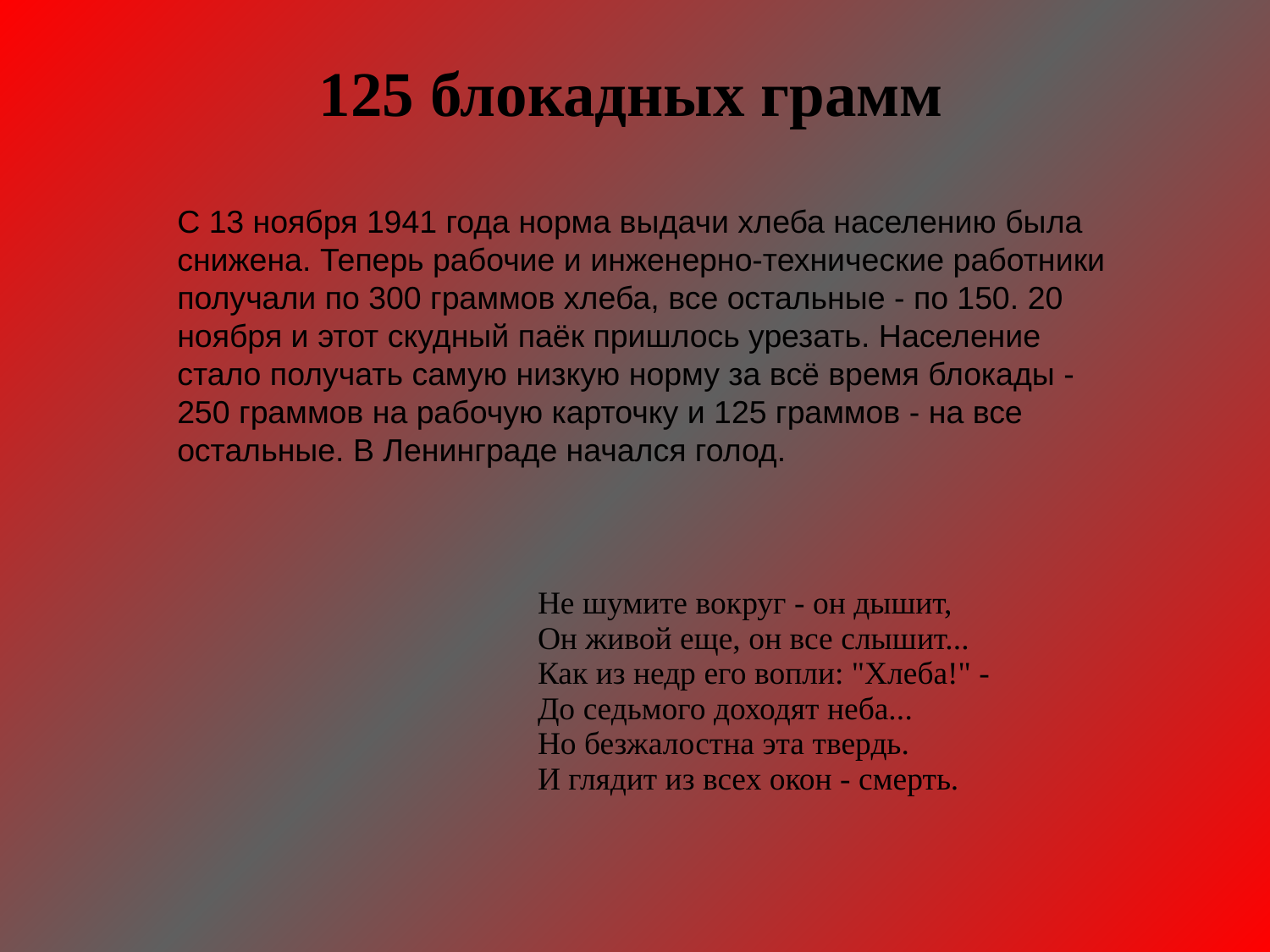

125 блокадных грамм

С 13 ноября 1941 года норма выдачи хлеба населению была снижена. Теперь рабочие и инженерно-технические работники получали по 300 граммов хлеба, все остальные - по 150. 20 ноября и этот скудный паёк пришлось урезать. Население стало получать самую низкую норму за всё время блокады - 250 граммов на рабочую карточку и 125 граммов - на все остальные. В Ленинграде начался голод.
| Не шумите вокруг - он дышит, Он живой еще, он все слышит... Как из недр его вопли: "Хлеба!" - До седьмого доходят неба... Но безжалостна эта твердь. И глядит из всех окон - смерть. |
| --- |